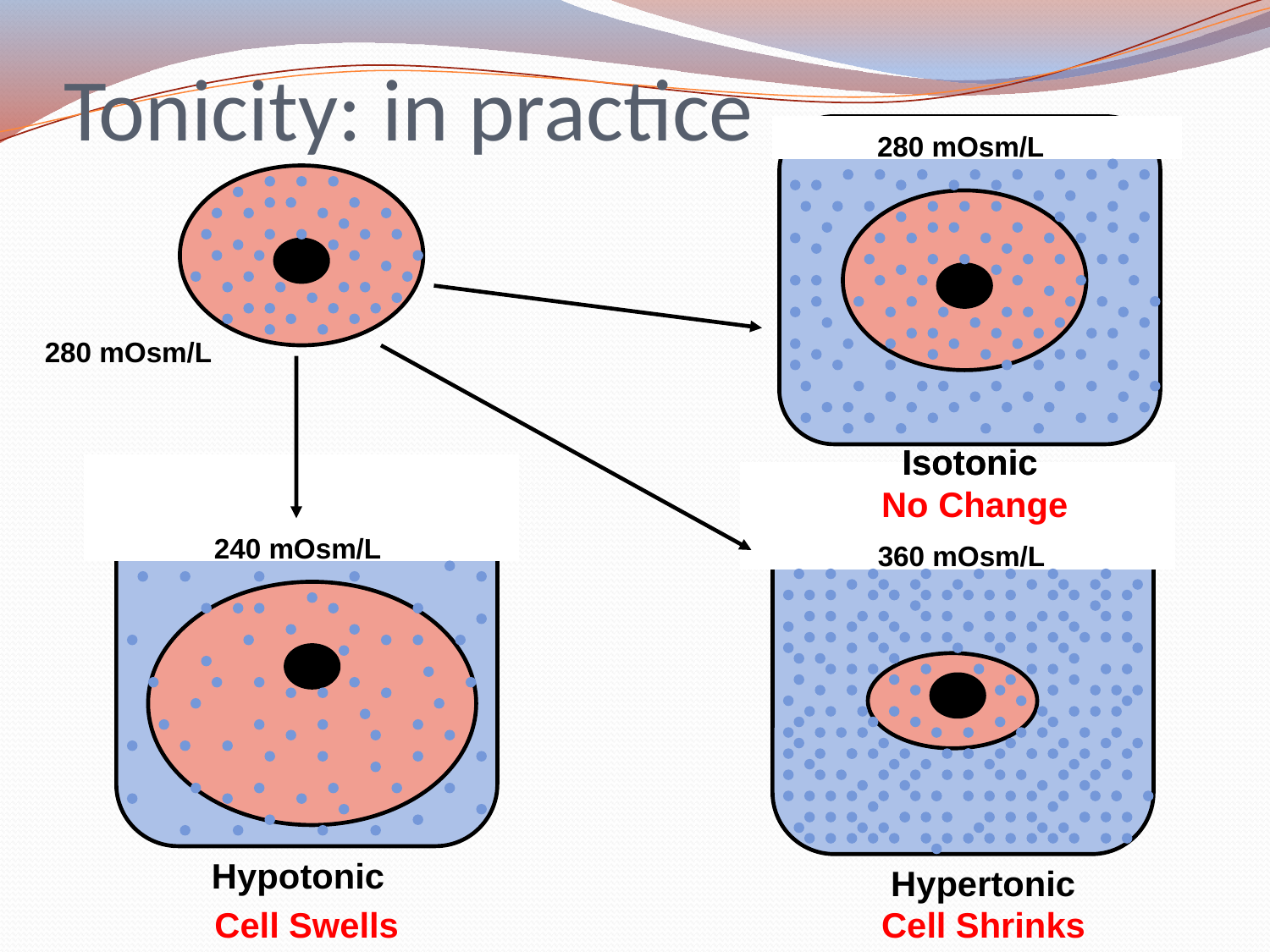

# Tonicity: in practice

280 mOsm/L

280 mOsm/L

Isotonic
Isotonic

No Change

240 mOsm/L
360 mOsm/L

Hypotonic
Hypertonic
Cell Swells
Cell Shrinks